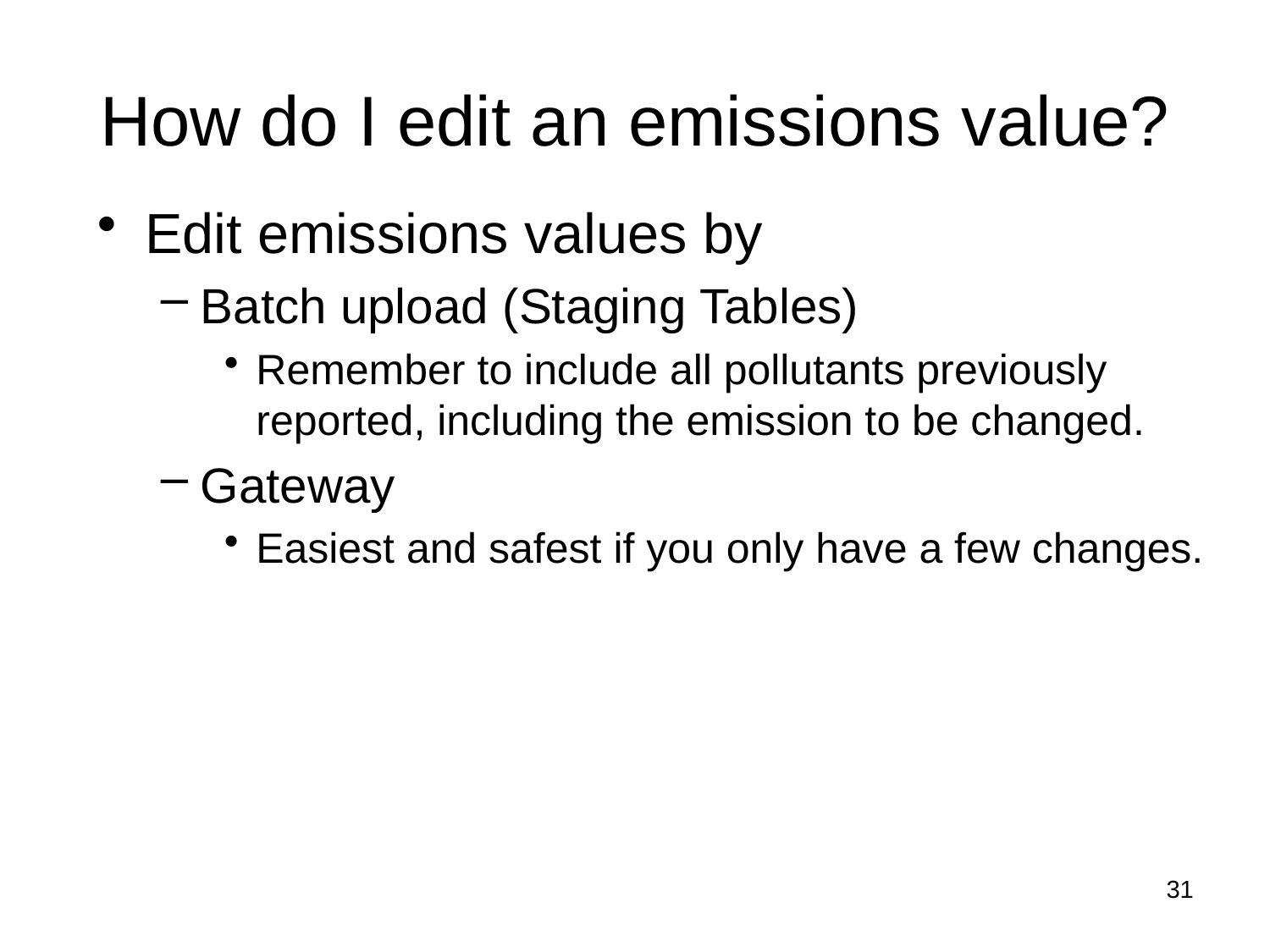

# How do I edit an emissions value?
Edit emissions values by
Batch upload (Staging Tables)
Remember to include all pollutants previously reported, including the emission to be changed.
Gateway
Easiest and safest if you only have a few changes.
31